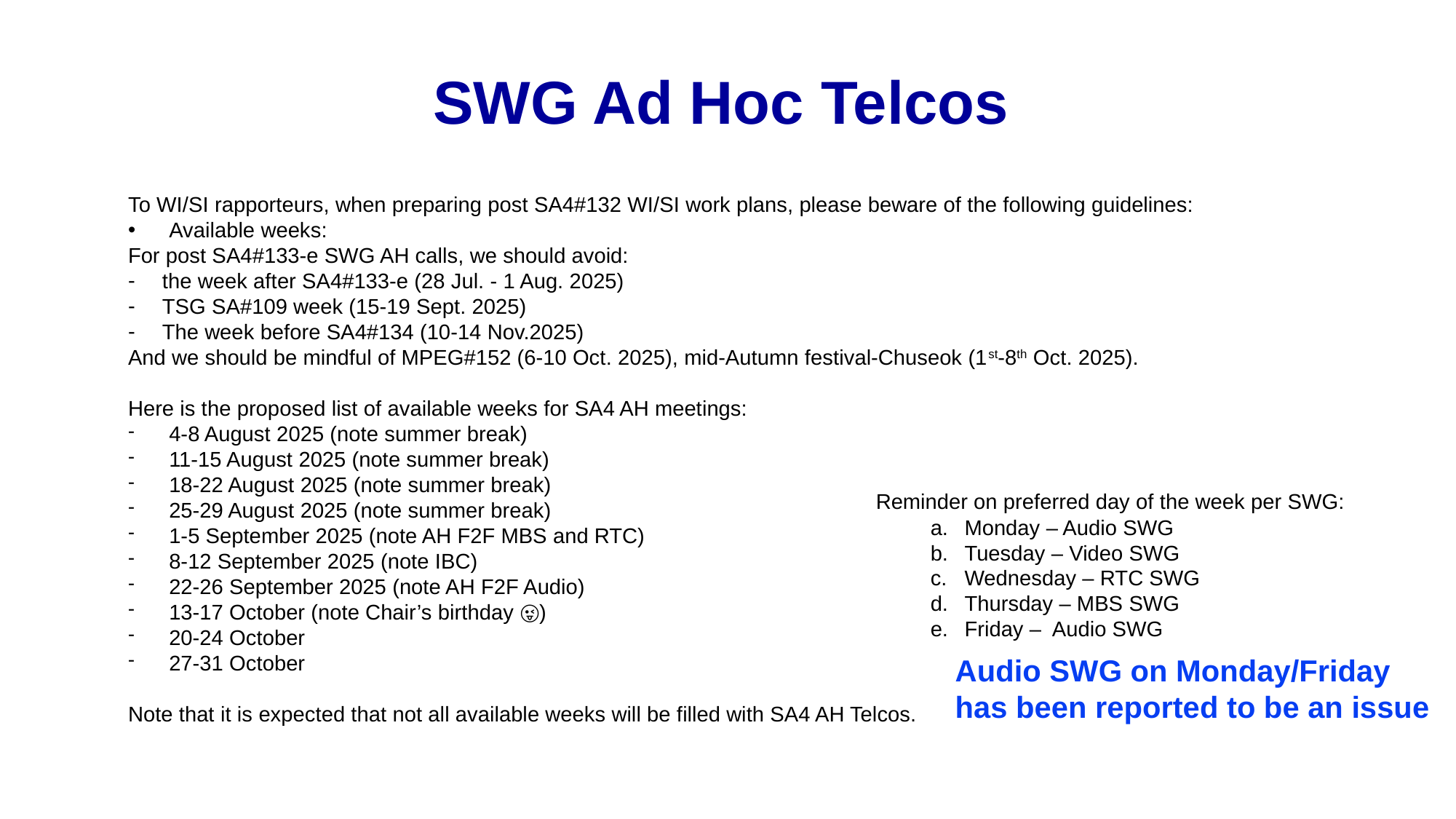

# SWG Ad Hoc Telcos

To WI/SI rapporteurs, when preparing post SA4#132 WI/SI work plans, please beware of the following guidelines:
Available weeks:
For post SA4#133-e SWG AH calls, we should avoid:
the week after SA4#133-e (28 Jul. - 1 Aug. 2025)
TSG SA#109 week (15-19 Sept. 2025)
The week before SA4#134 (10-14 Nov.2025)
And we should be mindful of MPEG#152 (6-10 Oct. 2025), mid-Autumn festival-Chuseok (1st-8th Oct. 2025).

Here is the proposed list of available weeks for SA4 AH meetings:
4-8 August 2025 (note summer break)
11-15 August 2025 (note summer break)
18-22 August 2025 (note summer break)
25-29 August 2025 (note summer break)
1-5 September 2025 (note AH F2F MBS and RTC)
8-12 September 2025 (note IBC)
22-26 September 2025 (note AH F2F Audio)
13-17 October (note Chair’s birthday 😜)
20-24 October
27-31 October

Note that it is expected that not all available weeks will be filled with SA4 AH Telcos.

Reminder on preferred day of the week per SWG:
Monday – Audio SWG
Tuesday – Video SWG
Wednesday – RTC SWG
Thursday – MBS SWG
Friday –  Audio SWG
Audio SWG on Monday/Friday
has been reported to be an issue